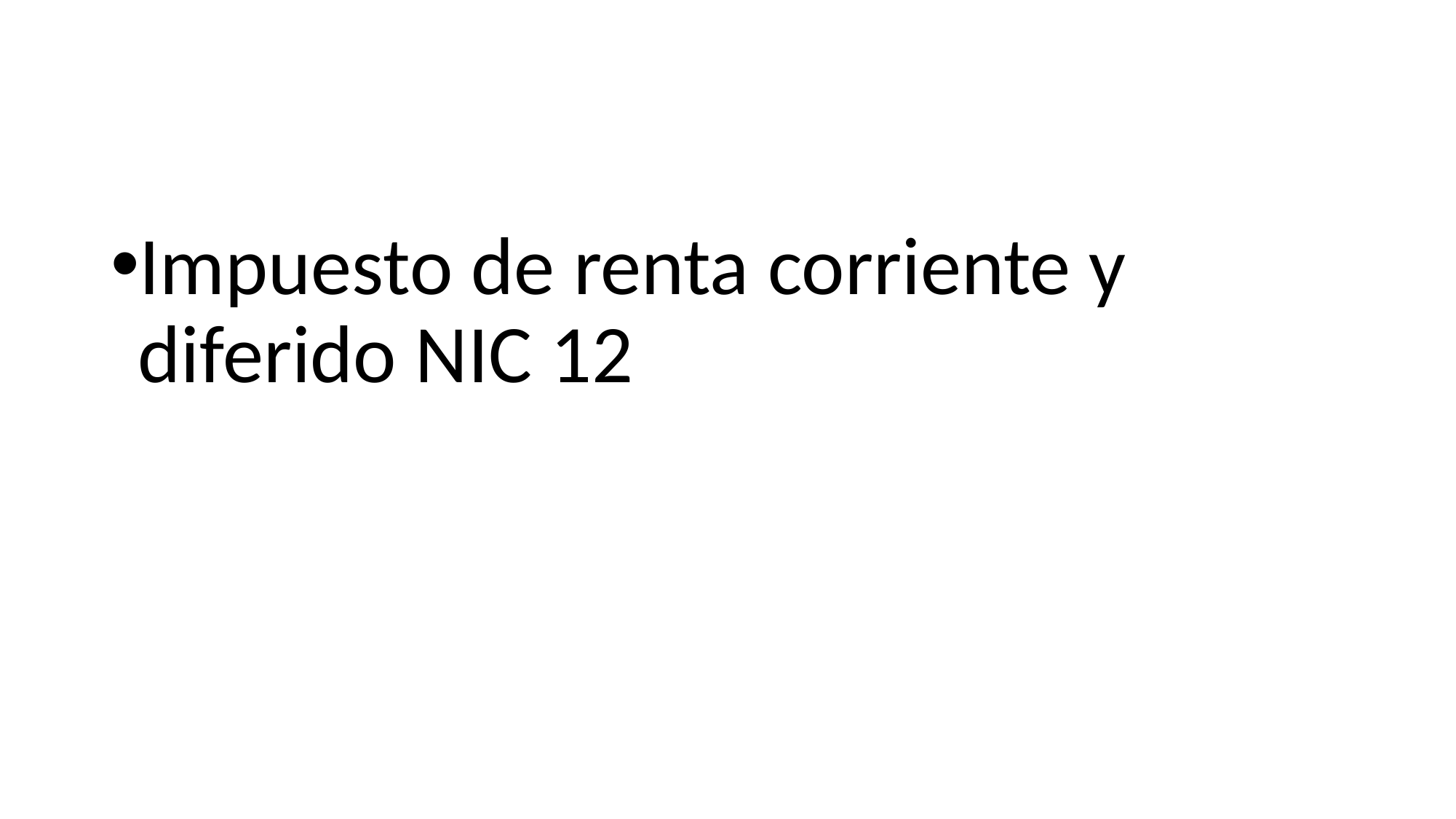

#
Impuesto de renta corriente y diferido NIC 12